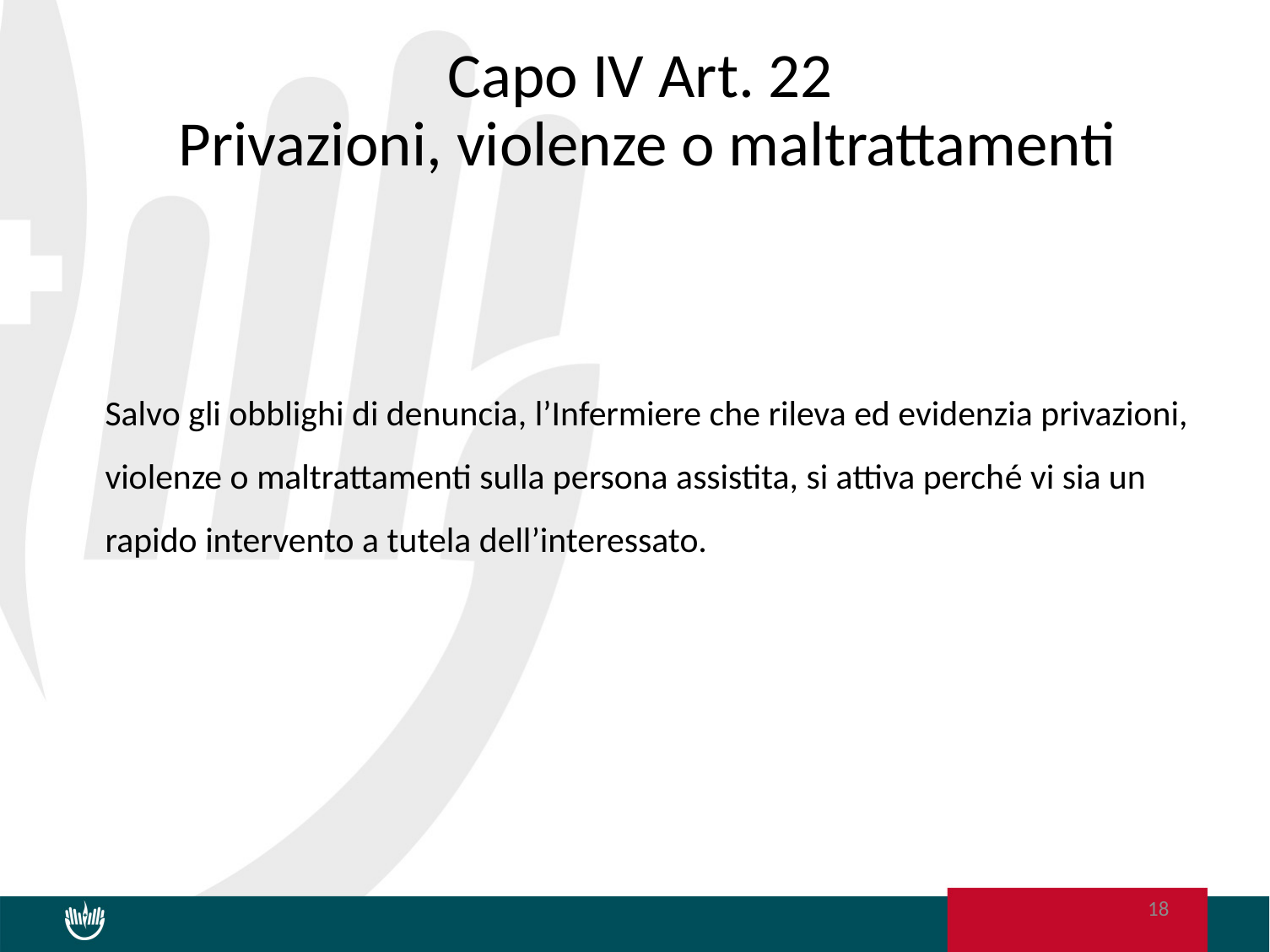

# Capo IV Art. 22 Privazioni, violenze o maltrattamenti
Salvo gli obblighi di denuncia, l’Infermiere che rileva ed evidenzia privazioni, violenze o maltrattamenti sulla persona assistita, si attiva perché vi sia un rapido intervento a tutela dell’interessato.

18